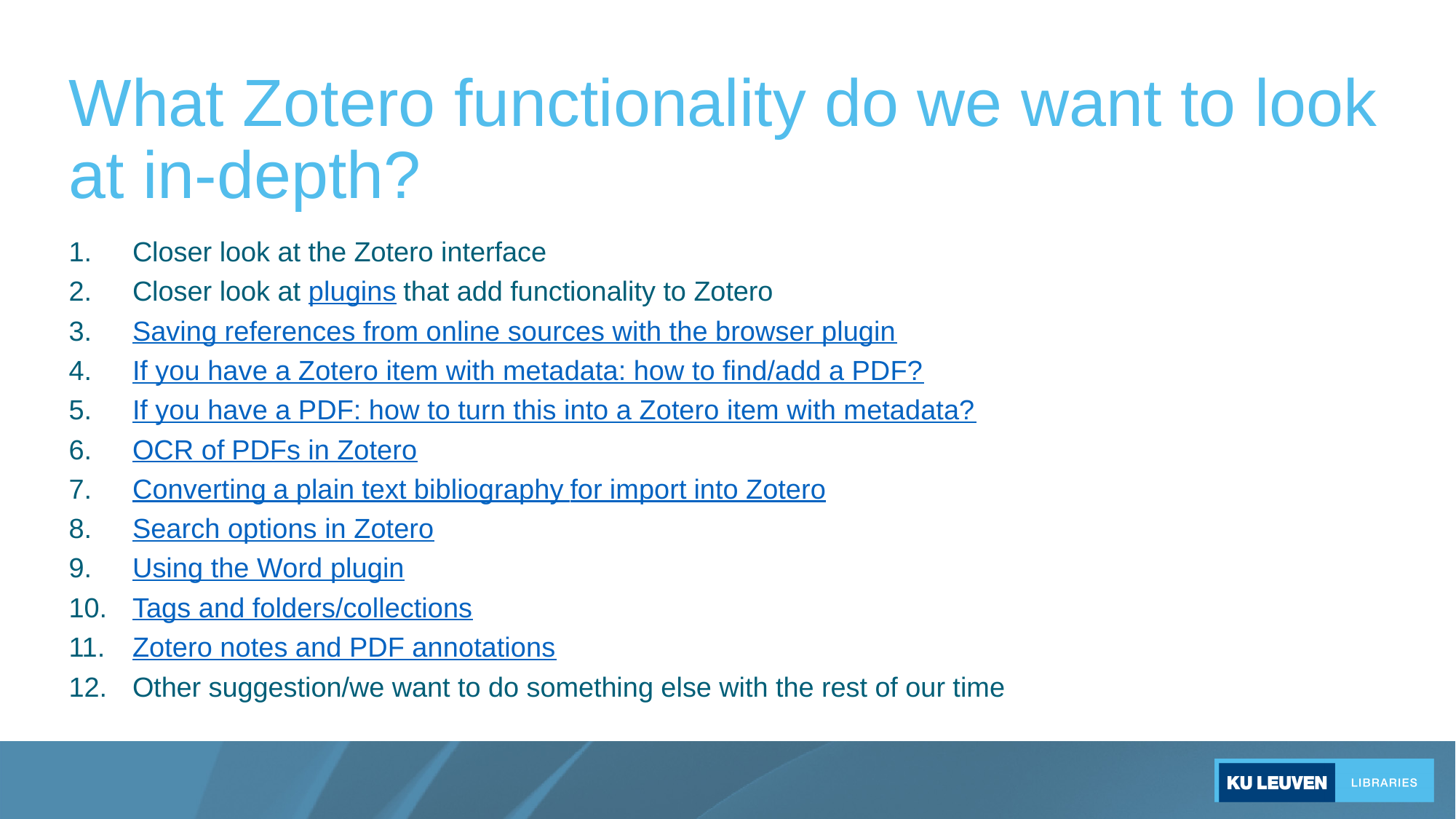

# What Zotero functionality do we want to look at in-depth?
Closer look at the Zotero interface
Closer look at plugins that add functionality to Zotero
Saving references from online sources with the browser plugin
If you have a Zotero item with metadata: how to find/add a PDF?
If you have a PDF: how to turn this into a Zotero item with metadata?
OCR of PDFs in Zotero
Converting a plain text bibliography for import into Zotero
Search options in Zotero
Using the Word plugin
Tags and folders/collections
Zotero notes and PDF annotations
Other suggestion/we want to do something else with the rest of our time